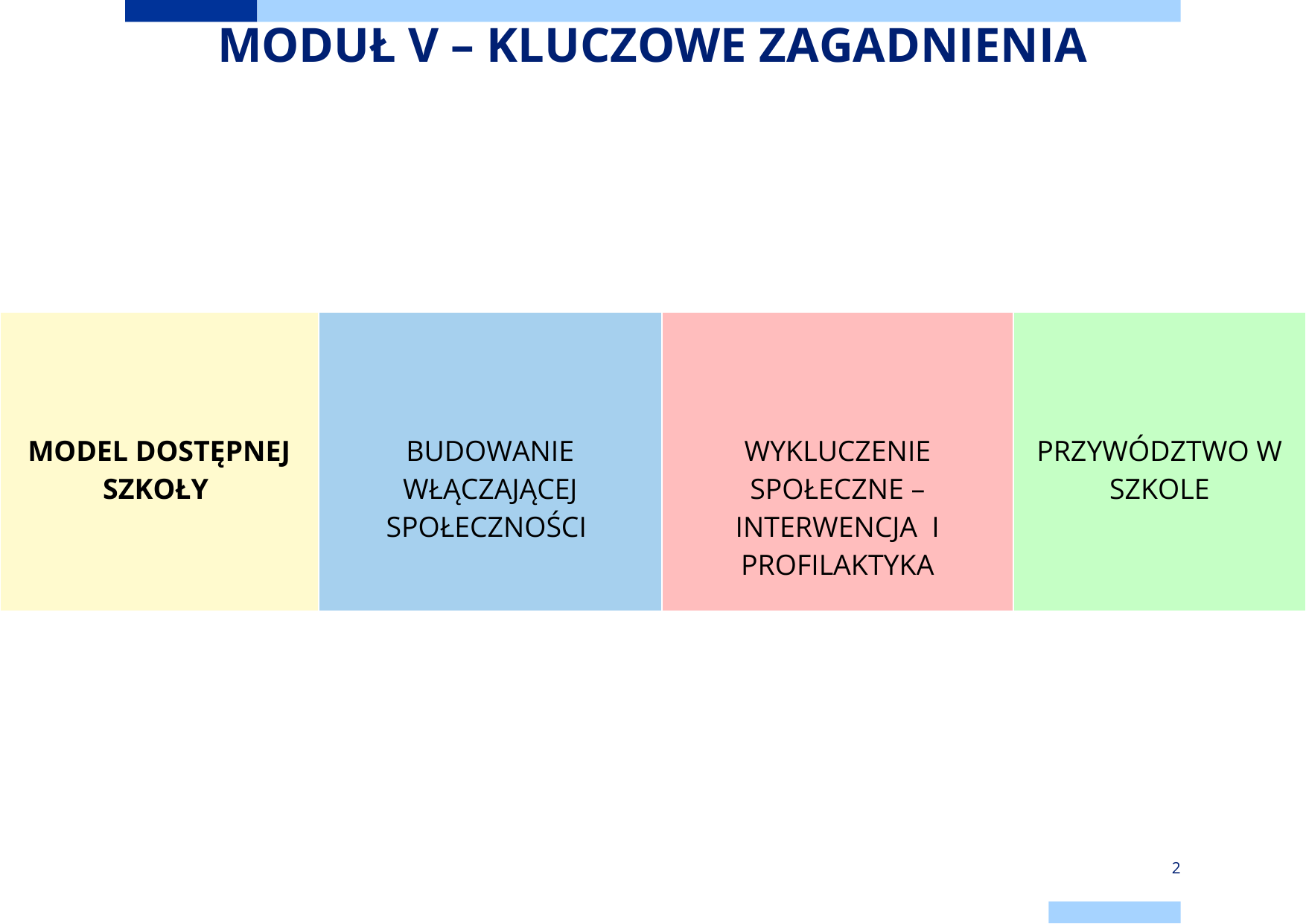

# MODUŁ V – KLUCZOWE ZAGADNIENIA
| MODEL DOSTĘPNEJ SZKOŁY | BUDOWANIE WŁĄCZAJĄCEJ SPOŁECZNOŚCI | WYKLUCZENIE SPOŁECZNE – INTERWENCJA I PROFILAKTYKA | PRZYWÓDZTWO W SZKOLE |
| --- | --- | --- | --- |
2